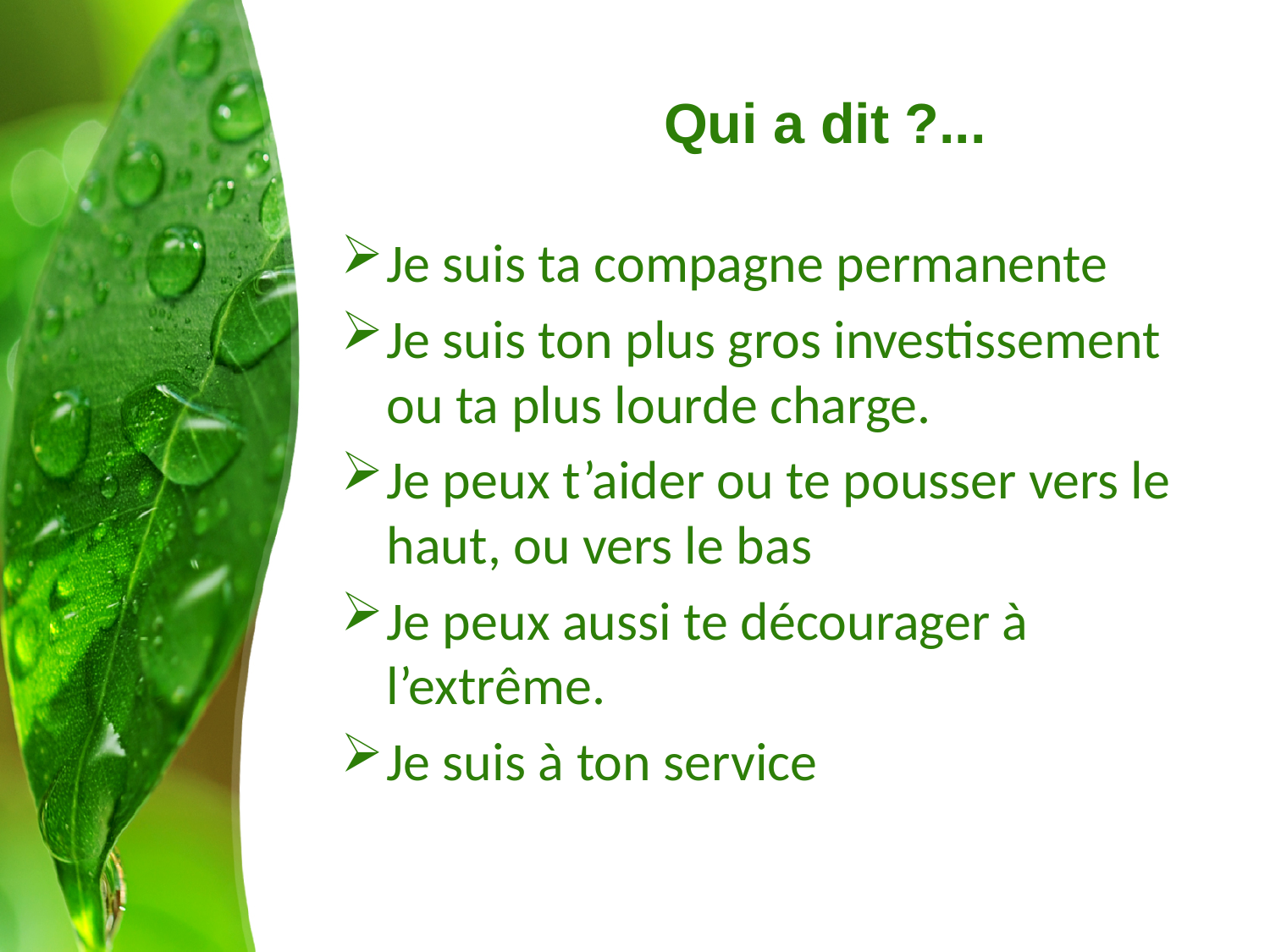

Qui a dit ?...
Je suis ta compagne permanente
Je suis ton plus gros investissement ou ta plus lourde charge.
Je peux t’aider ou te pousser vers le haut, ou vers le bas
Je peux aussi te décourager à l’extrême.
Je suis à ton service